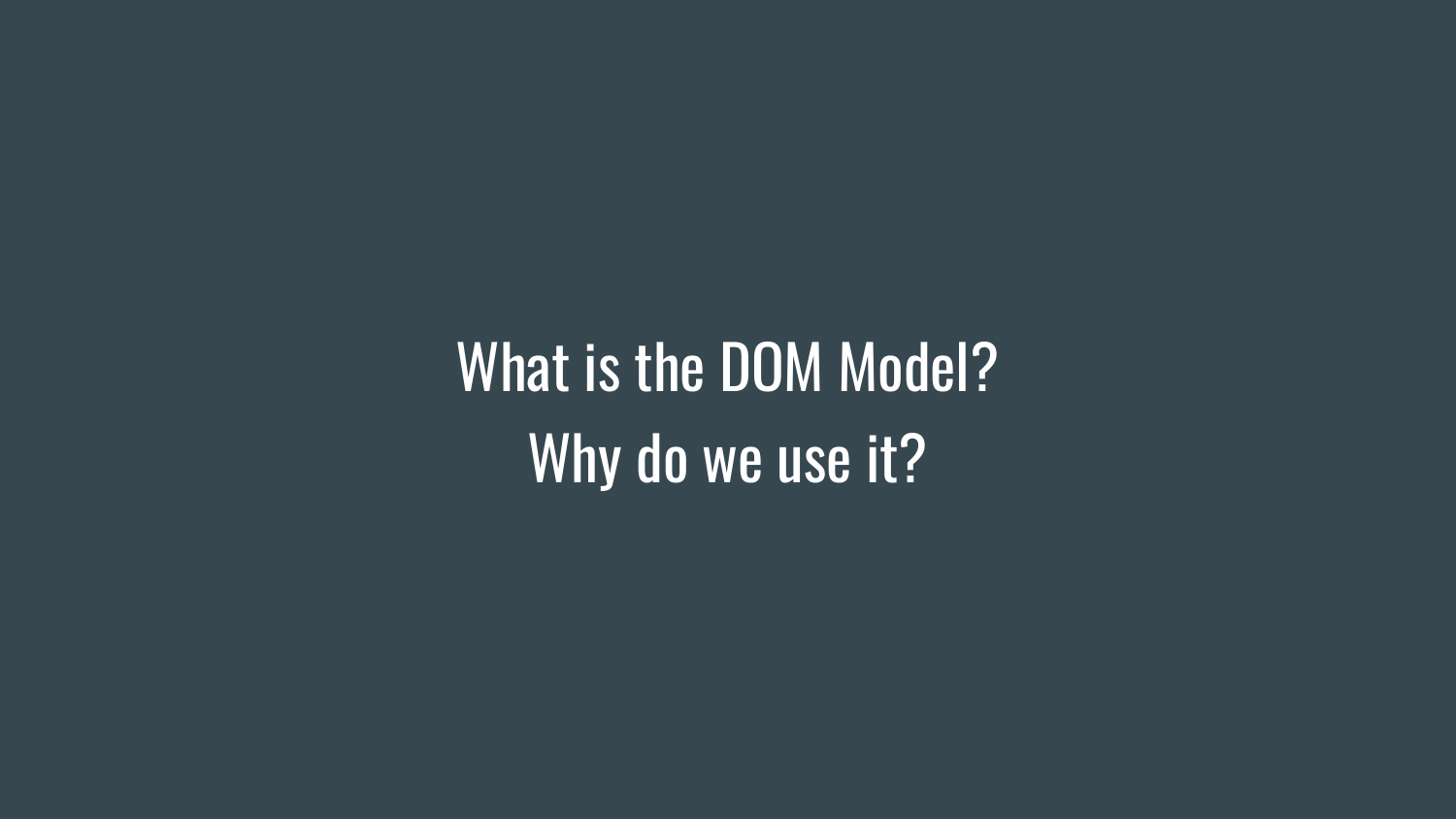

# What is the DOM Model?
Why do we use it?